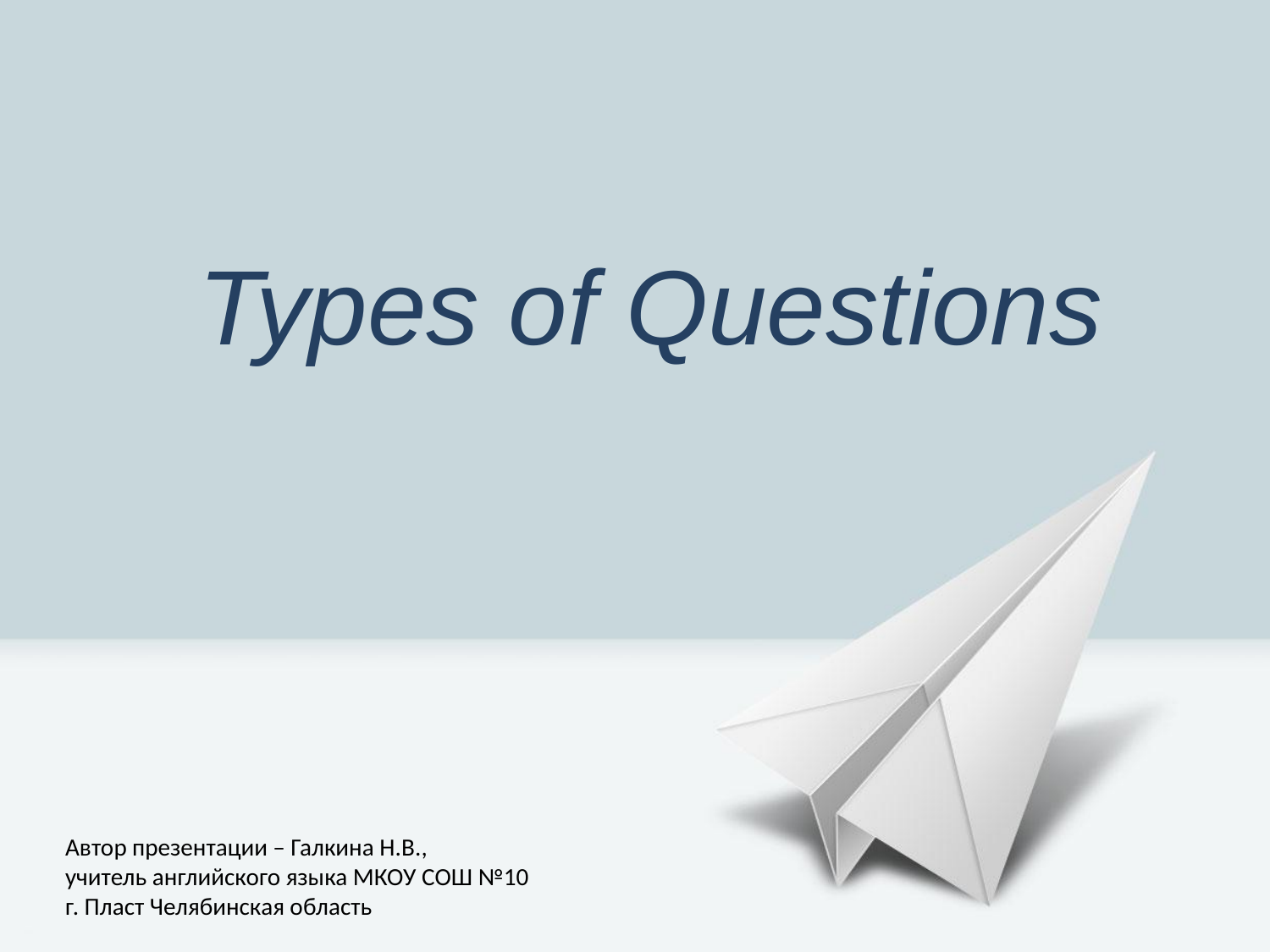

Types of Questions
Автор презентации – Галкина Н.В.,
учитель английского языка МКОУ СОШ №10
г. Пласт Челябинская область